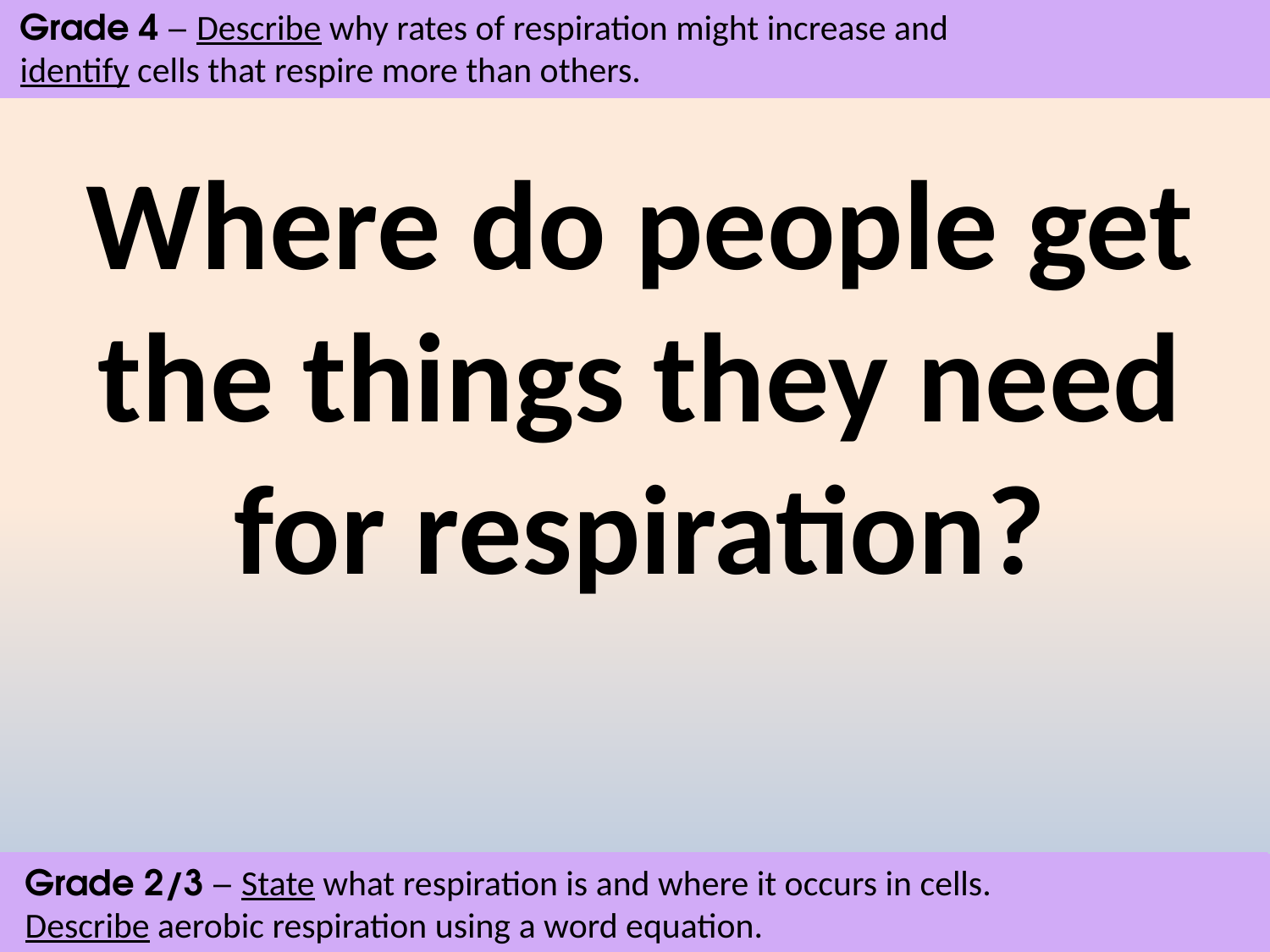

Grade 4 – Describe why rates of respiration might increase and identify cells that respire more than others.

Grade 2/3 – State what respiration is and where it occurs in cells.
Describe aerobic respiration using a word equation.

ASPIRE – Describe why rates of respiration might increase and identify cells that respire more than others.

Where do people get the things they need for respiration?

CHALLENGE – State what respiration is and where it occurs in cells.
Describe aerobic respiration using a word equation.